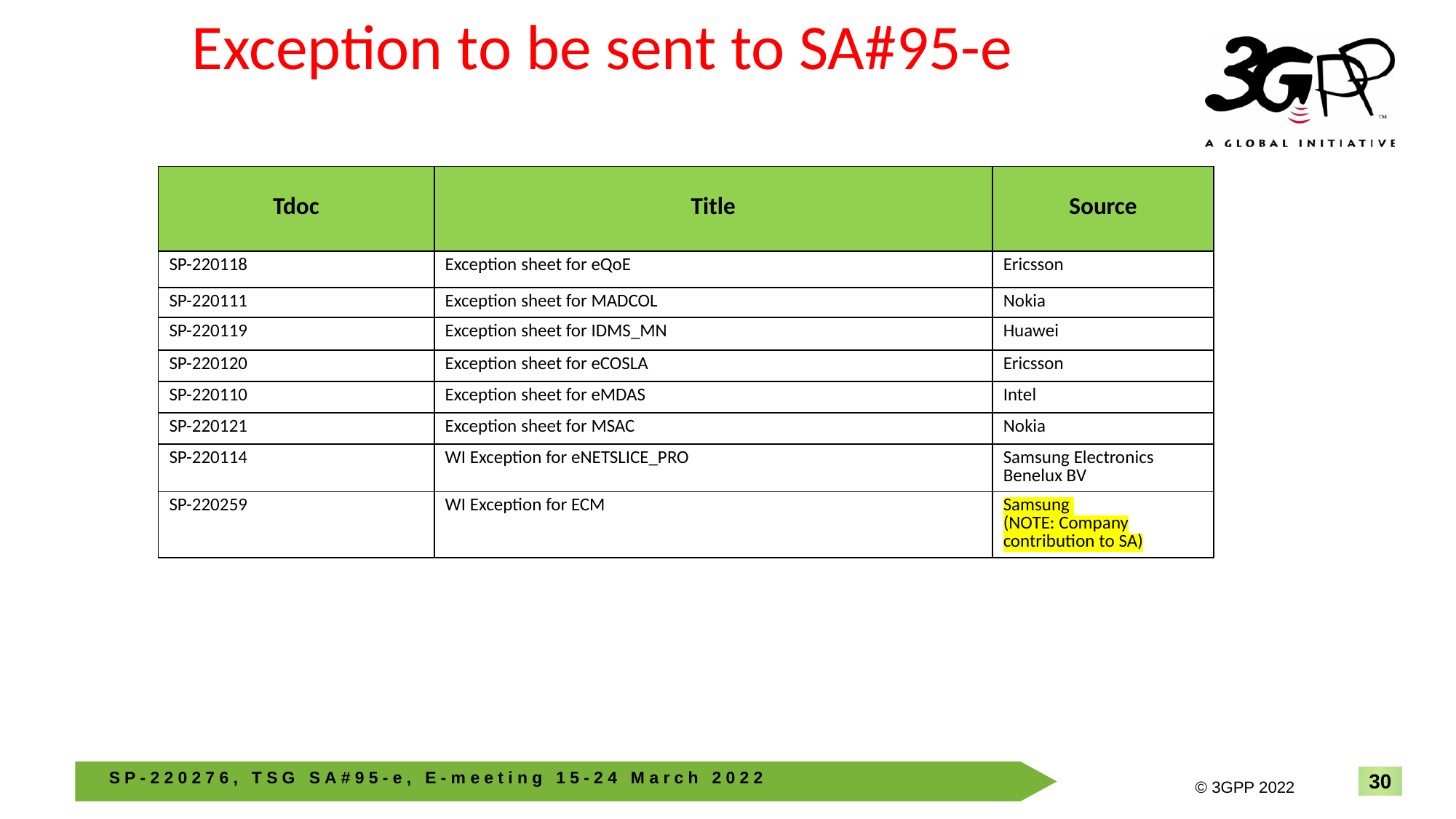

# Exception to be sent to SA#95-e
| Tdoc | Title | Source |
| --- | --- | --- |
| SP-220118 | Exception sheet for eQoE | Ericsson |
| SP-220111 | Exception sheet for MADCOL | Nokia |
| SP-220119 | Exception sheet for IDMS\_MN | Huawei |
| SP-220120 | Exception sheet for eCOSLA | Ericsson |
| SP-220110 | Exception sheet for eMDAS | Intel |
| SP-220121 | Exception sheet for MSAC | Nokia |
| SP-220114 | WI Exception for eNETSLICE\_PRO | Samsung Electronics Benelux BV |
| SP-220259 | WI Exception for ECM | Samsung (NOTE: Company contribution to SA) |